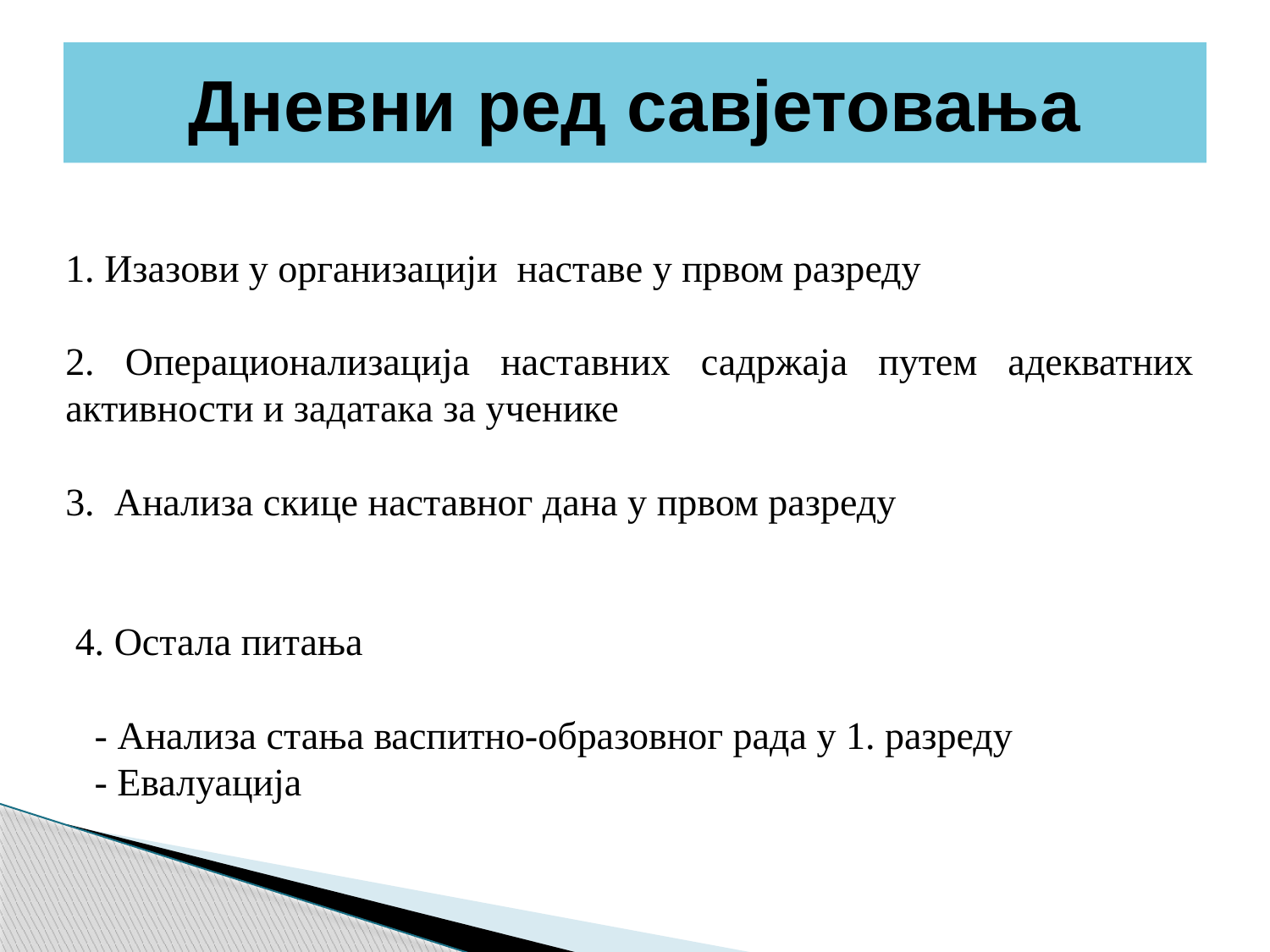

# Дневни ред савјетовања

1. Изазови у организацији  наставе у првом разреду

2. Операционализација наставних садржаја путем адекватних активности и задатака за ученике

3.  Анализа скице наставног дана у првом разреду

 4. Остала питања

   - Анализа стања васпитно-образовног рада у 1. разреду
   - Евалуација